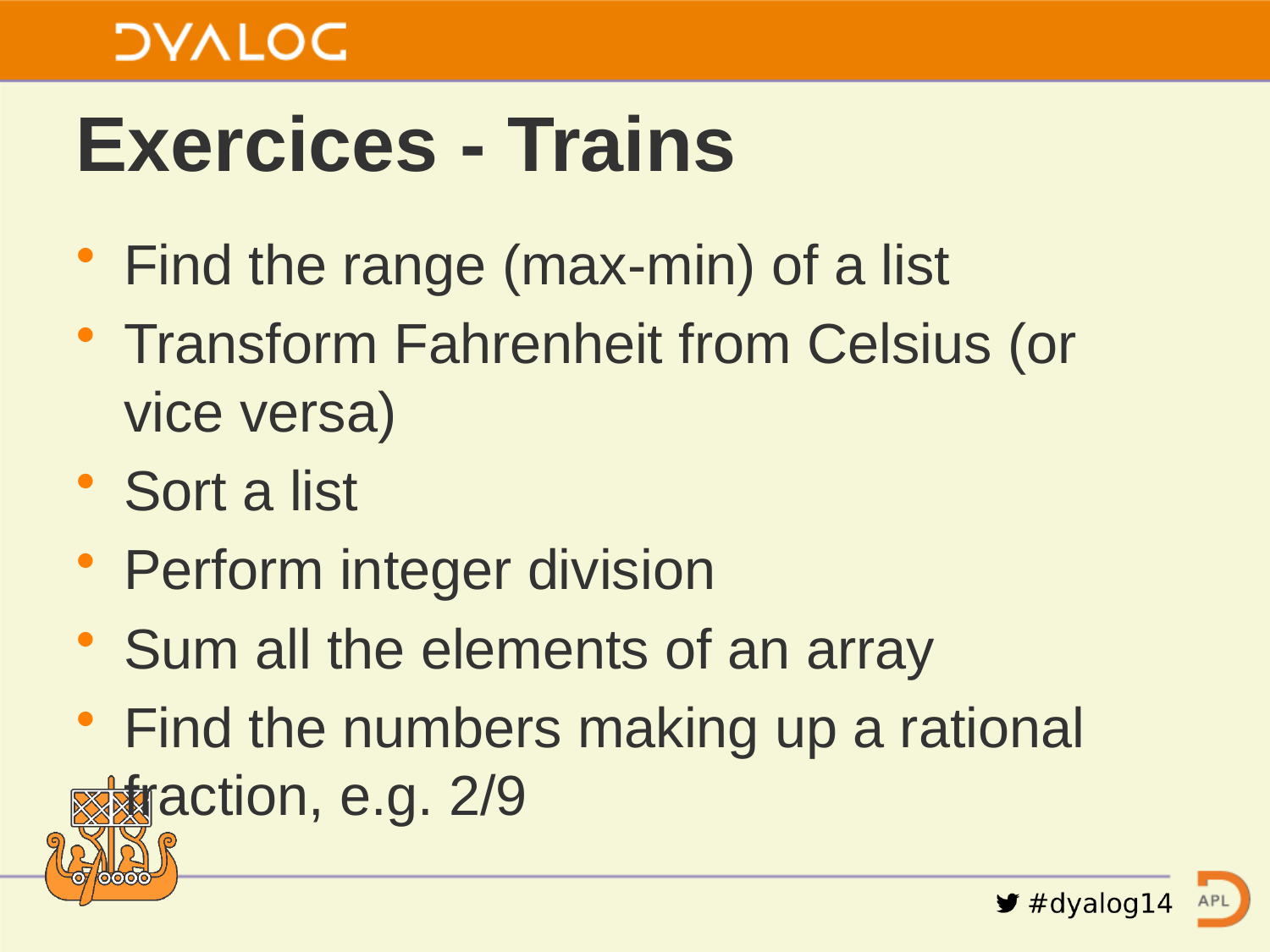

# Exercices - Trains
Find the range (max-min) of a list
Transform Fahrenheit from Celsius (or vice versa)
Sort a list
Perform integer division
Sum all the elements of an array
Find the numbers making up a rational 	fraction, e.g. 2/9